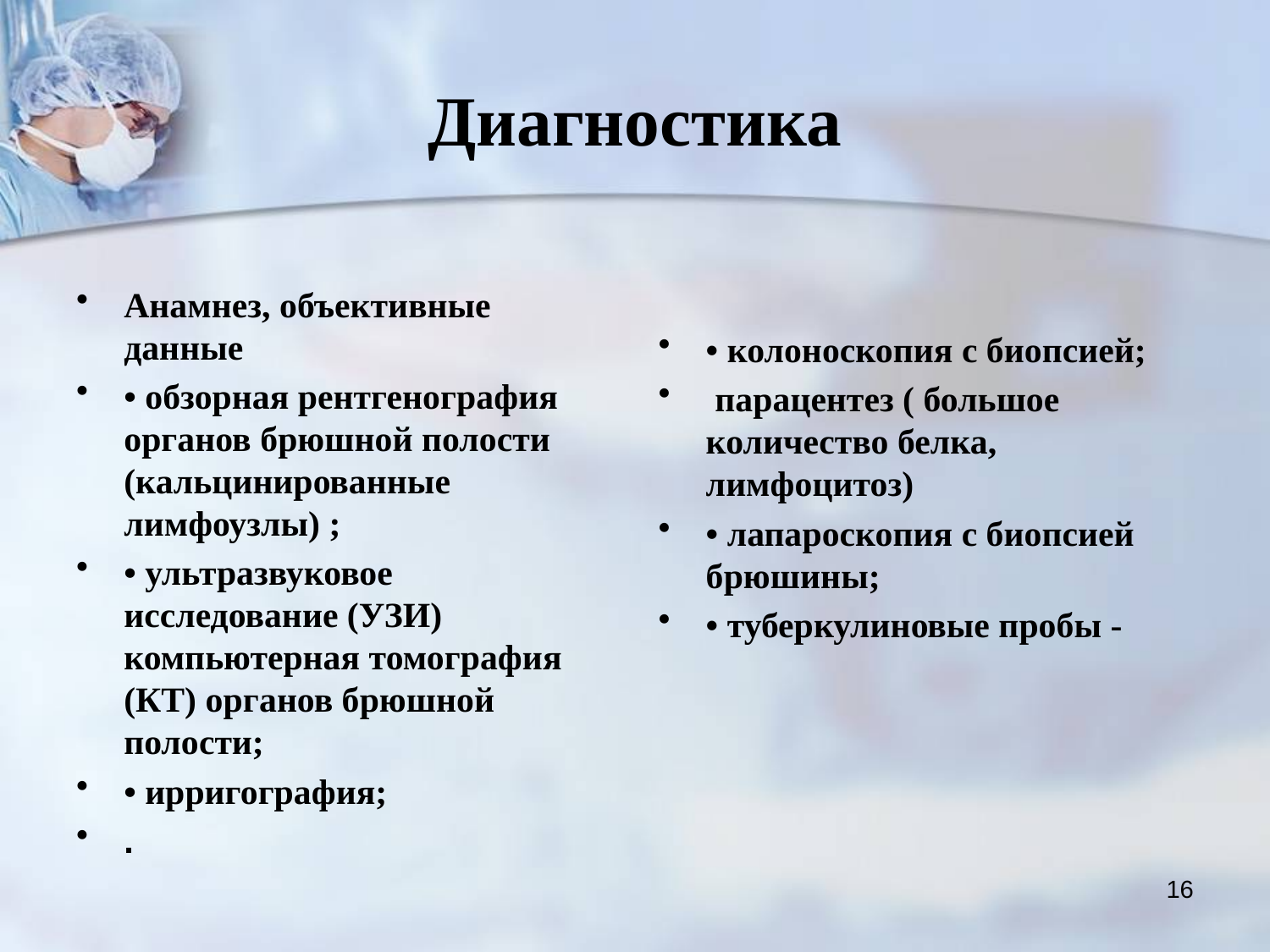

# Диагностика

Анамнез, объективные данные
• обзорная рентгенография органов брюшной полости (кальцинированные лимфоузлы) ;
• ультразвуковое исследование (УЗИ)  компьютерная томография (КТ) органов брюшной полости;
• ирригография;
.

• колоноскопия с биопсией;
 парацентез ( большое количество белка, лимфоцитоз)
• лапароскопия с биопсией брюшины;
• туберкулиновые пробы -
16